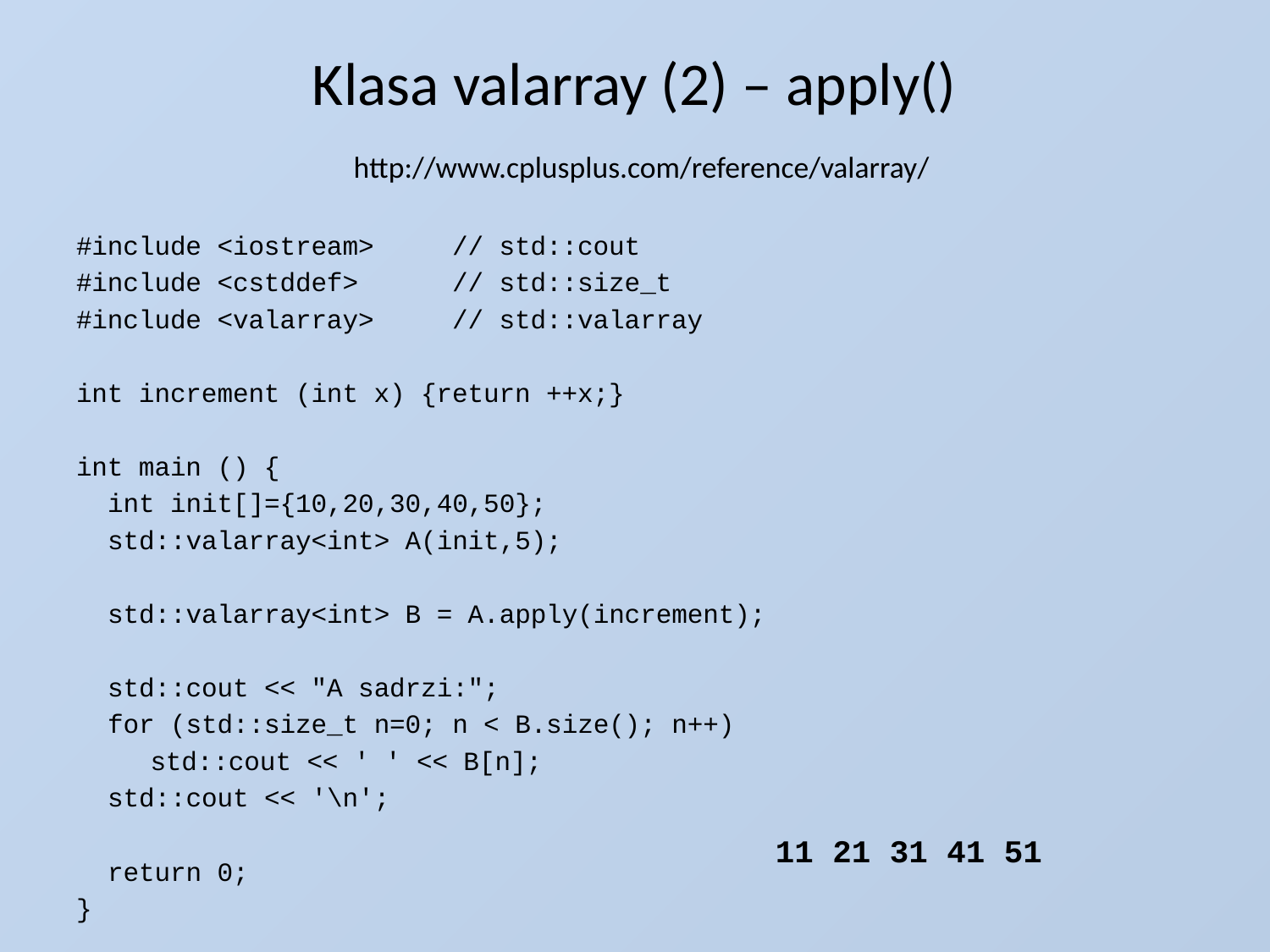

# Klasa valarray (2) – apply() http://www.cplusplus.com/reference/valarray/
#include <iostream>     // std::cout
#include <cstddef>      // std::size_t
#include <valarray>     // std::valarray

int increment (int x) {return ++x;}

int main () {
  int init[]={10,20,30,40,50};
  std::valarray<int> A(init,5);

  std::valarray<int> B = A.apply(increment);

  std::cout << "A sadrzi:";
  for (std::size_t n=0; n < B.size(); n++)
	  std::cout << ' ' << B[n];
  std::cout << '\n';

  return 0;
}
11 21 31 41 51